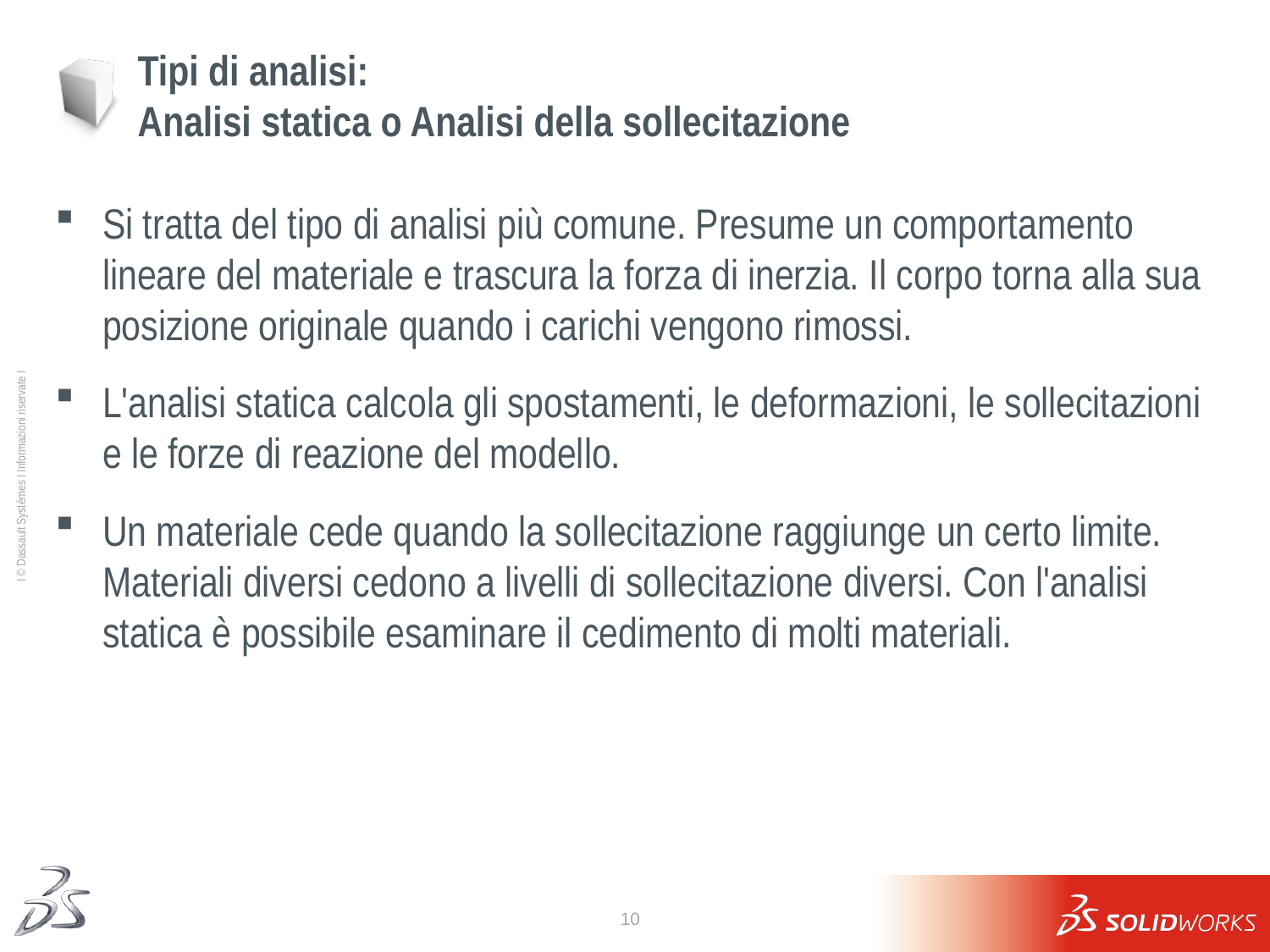

# Tipi di analisi: Analisi statica o Analisi della sollecitazione
Si tratta del tipo di analisi più comune. Presume un comportamento lineare del materiale e trascura la forza di inerzia. Il corpo torna alla sua posizione originale quando i carichi vengono rimossi.
L'analisi statica calcola gli spostamenti, le deformazioni, le sollecitazioni e le forze di reazione del modello.
Un materiale cede quando la sollecitazione raggiunge un certo limite. Materiali diversi cedono a livelli di sollecitazione diversi. Con l'analisi statica è possibile esaminare il cedimento di molti materiali.